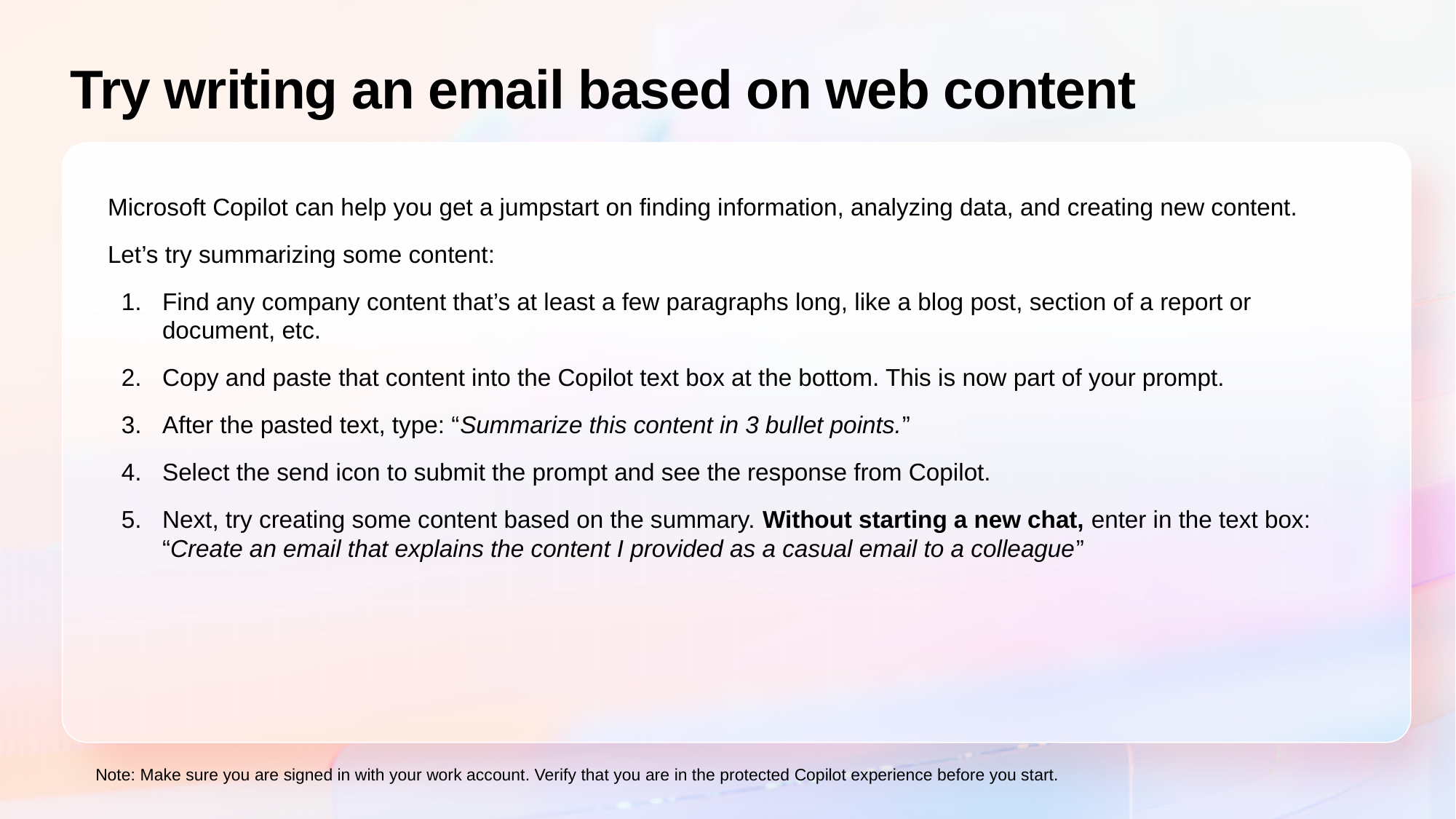

Try writing an email based on web content

Microsoft Copilot can help you get a jumpstart on finding information, analyzing data, and creating new content.
Let’s try summarizing some content:
Find any company content that’s at least a few paragraphs long, like a blog post, section of a report or document, etc.
Copy and paste that content into the Copilot text box at the bottom. This is now part of your prompt.
After the pasted text, type: “Summarize this content in 3 bullet points.”
Select the send icon to submit the prompt and see the response from Copilot.
Next, try creating some content based on the summary. Without starting a new chat, enter in the text box: “Create an email that explains the content I provided as a casual email to a colleague”
Note: Make sure you are signed in with your work account. Verify that you are in the protected Copilot experience before you start.